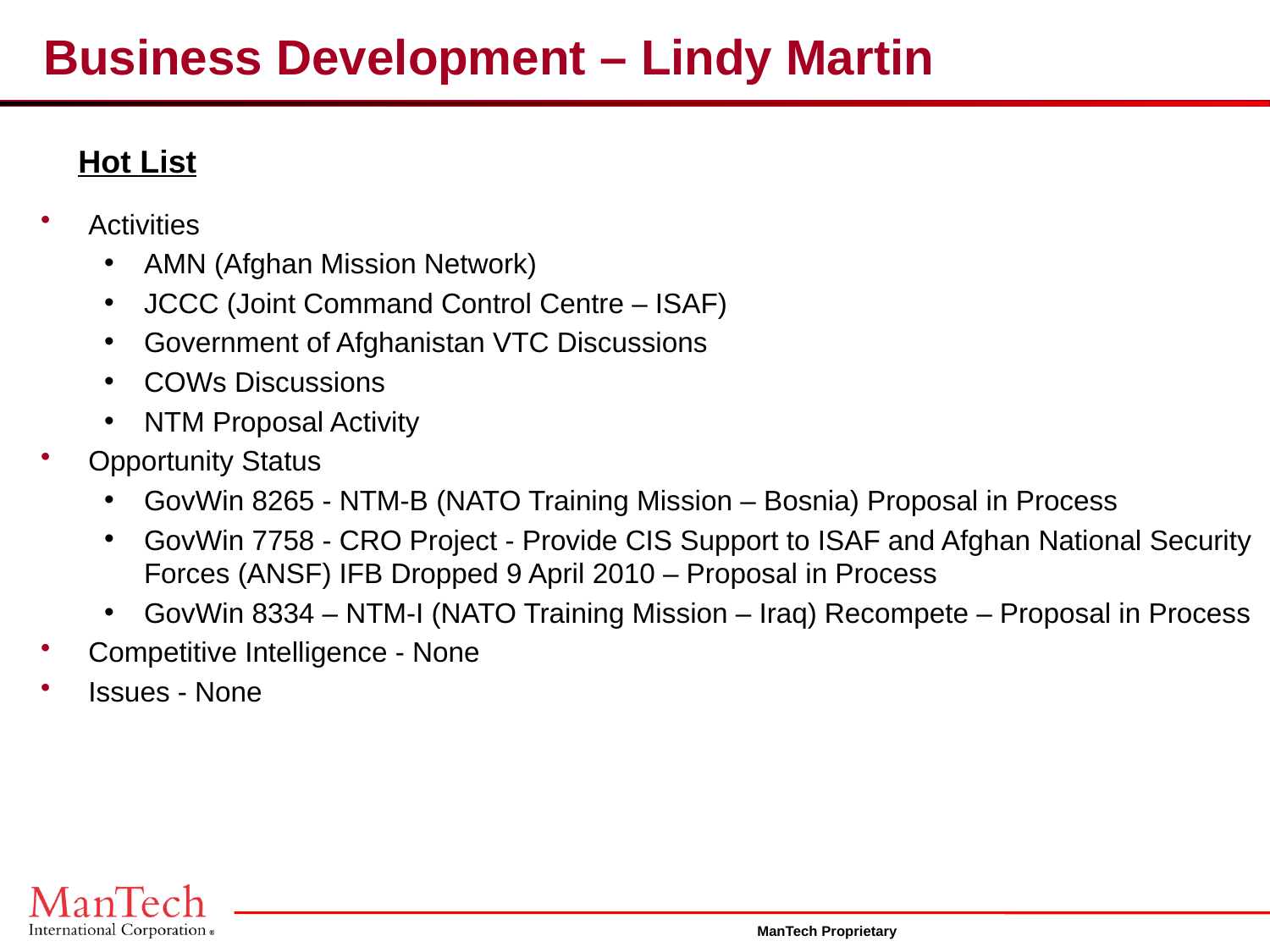

# Business Development – Lindy Martin
Hot List
Activities
AMN (Afghan Mission Network)
JCCC (Joint Command Control Centre – ISAF)
Government of Afghanistan VTC Discussions
COWs Discussions
NTM Proposal Activity
Opportunity Status
GovWin 8265 - NTM-B (NATO Training Mission – Bosnia) Proposal in Process
GovWin 7758 - CRO Project - Provide CIS Support to ISAF and Afghan National Security Forces (ANSF) IFB Dropped 9 April 2010 – Proposal in Process
GovWin 8334 – NTM-I (NATO Training Mission – Iraq) Recompete – Proposal in Process
Competitive Intelligence - None
Issues - None